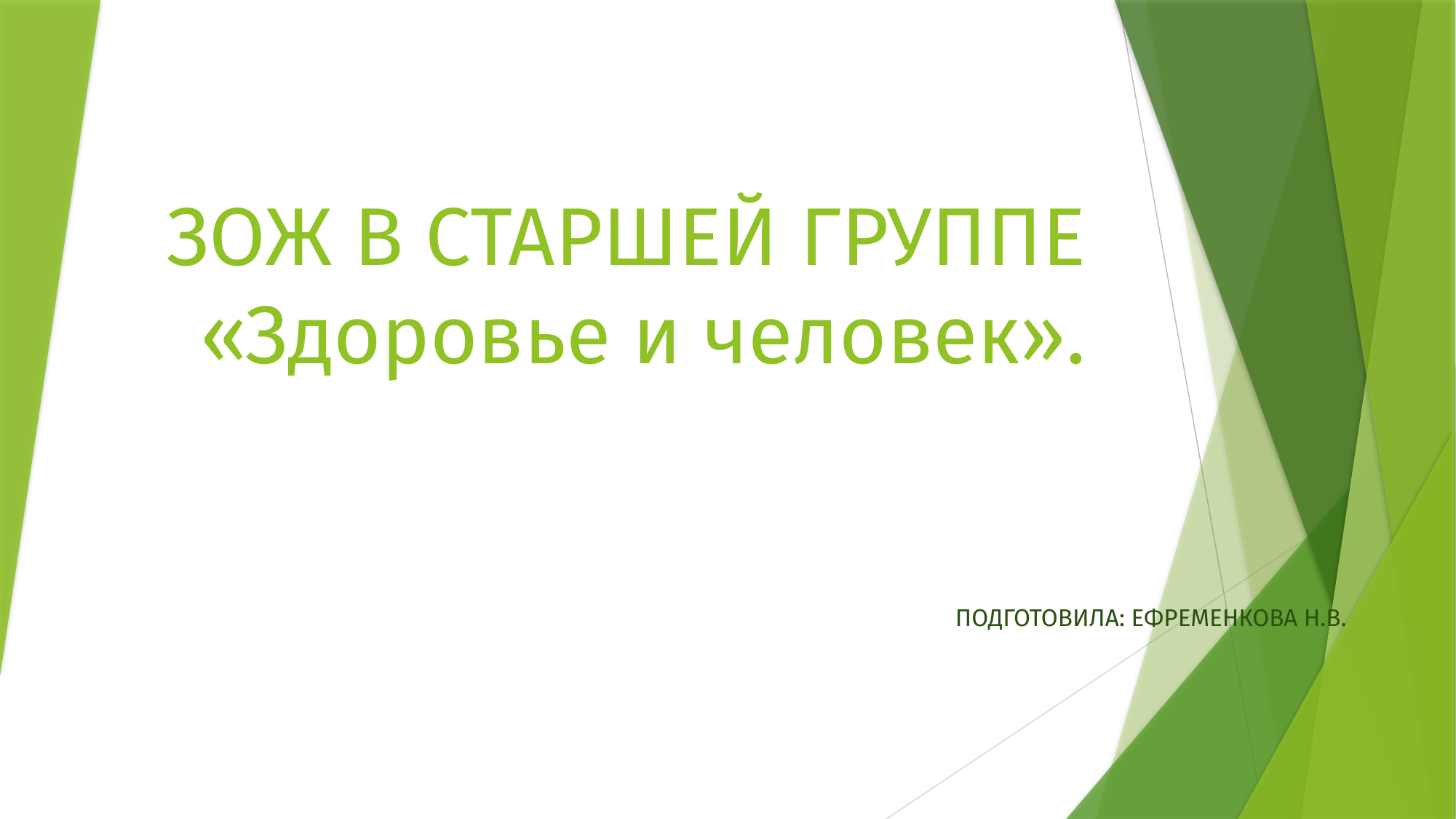

# ЗОЖ В СТАРШЕЙ ГРУППЕ «Здоровье и человек».
ПОДГОТОВИЛА: ЕФРЕМЕНКОВА Н.В.